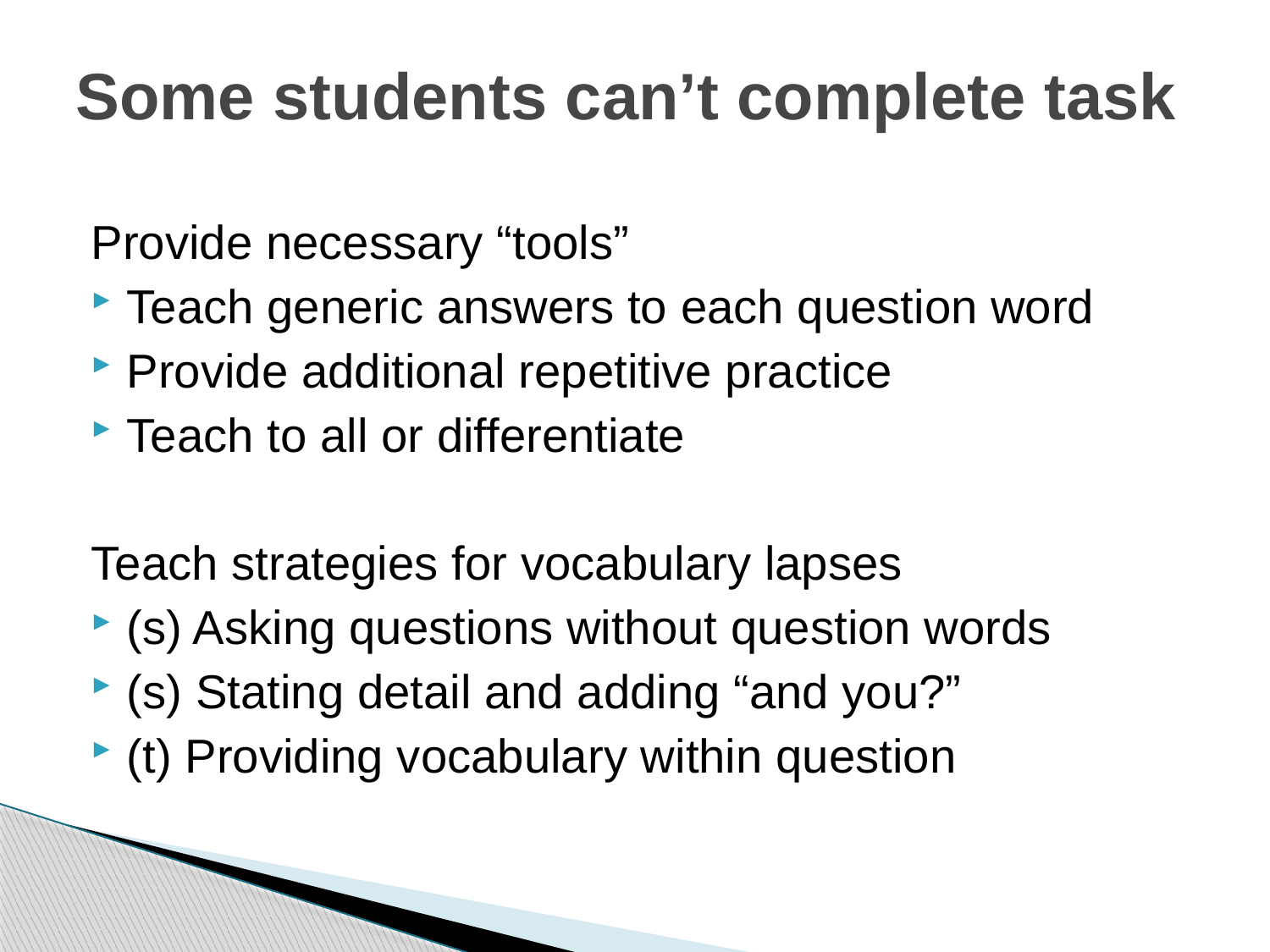

# Some students can’t complete task
Provide necessary “tools”
Teach generic answers to each question word
Provide additional repetitive practice
Teach to all or differentiate

Teach strategies for vocabulary lapses
(s) Asking questions without question words
(s) Stating detail and adding “and you?”
(t) Providing vocabulary within question